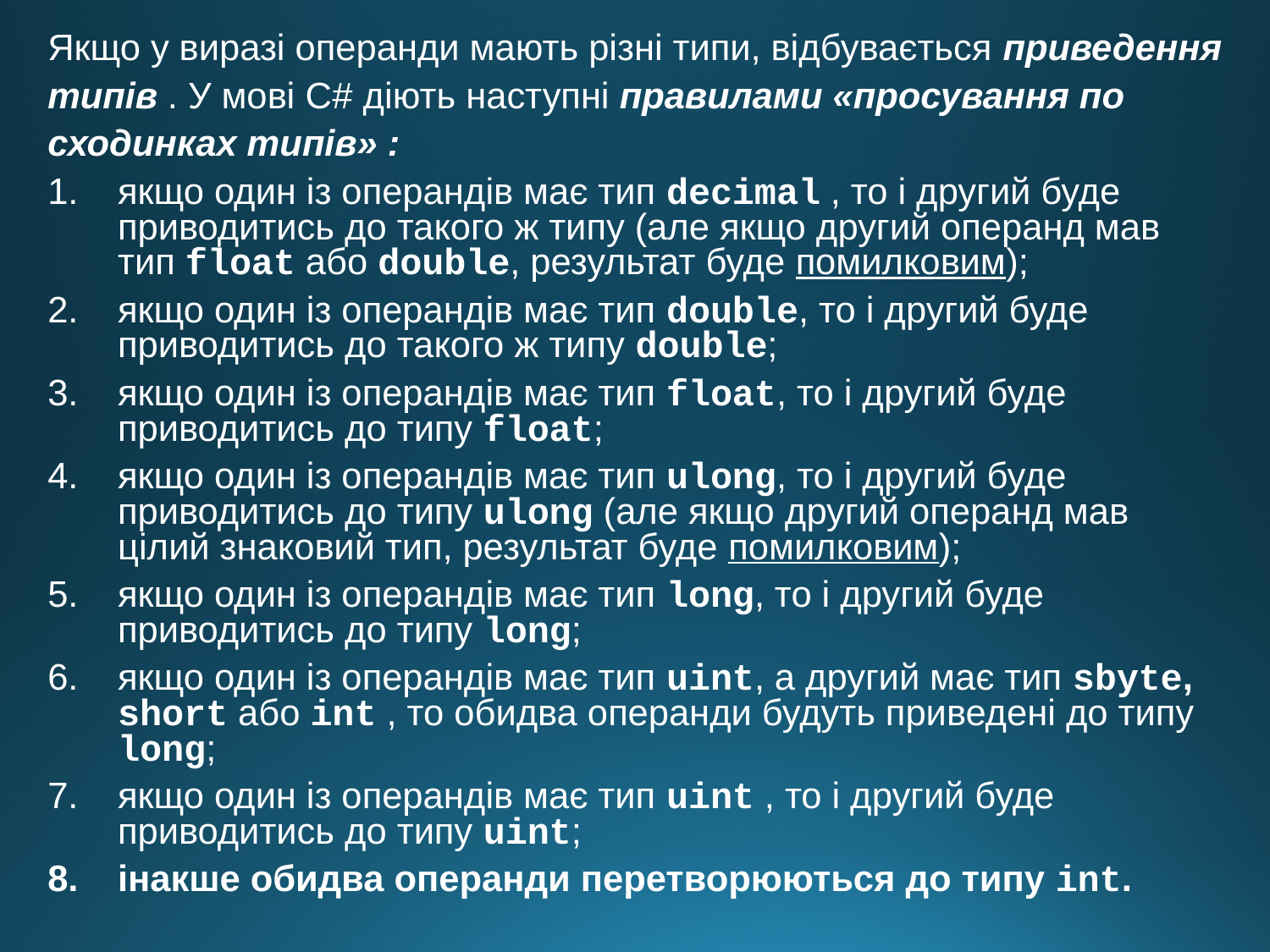

Якщо у виразі операнди мають різні типи, відбувається приведення
типів . У мові С# діють наступні правилами «просування по
сходинках типів» :
якщо один із операндів має тип decimal , то і другий буде приводитись до такого ж типу (але якщо другий операнд мав тип float або double, результат буде помилковим);
якщо один із операндів має тип double, то і другий буде приводитись до такого ж типу double;
якщо один із операндів має тип float, то і другий буде приводитись до типу float;
якщо один із операндів має тип ulong, то і другий буде приводитись до типу ulong (але якщо другий операнд мав цілий знаковий тип, результат буде помилковим);
якщо один із операндів має тип long, то і другий буде приводитись до типу long;
якщо один із операндів має тип uint, а другий має тип sbyte, short або int , то обидва операнди будуть приведені до типу long;
якщо один із операндів має тип uint , то і другий буде приводитись до типу uint;
інакше обидва операнди перетворюються до типу int.